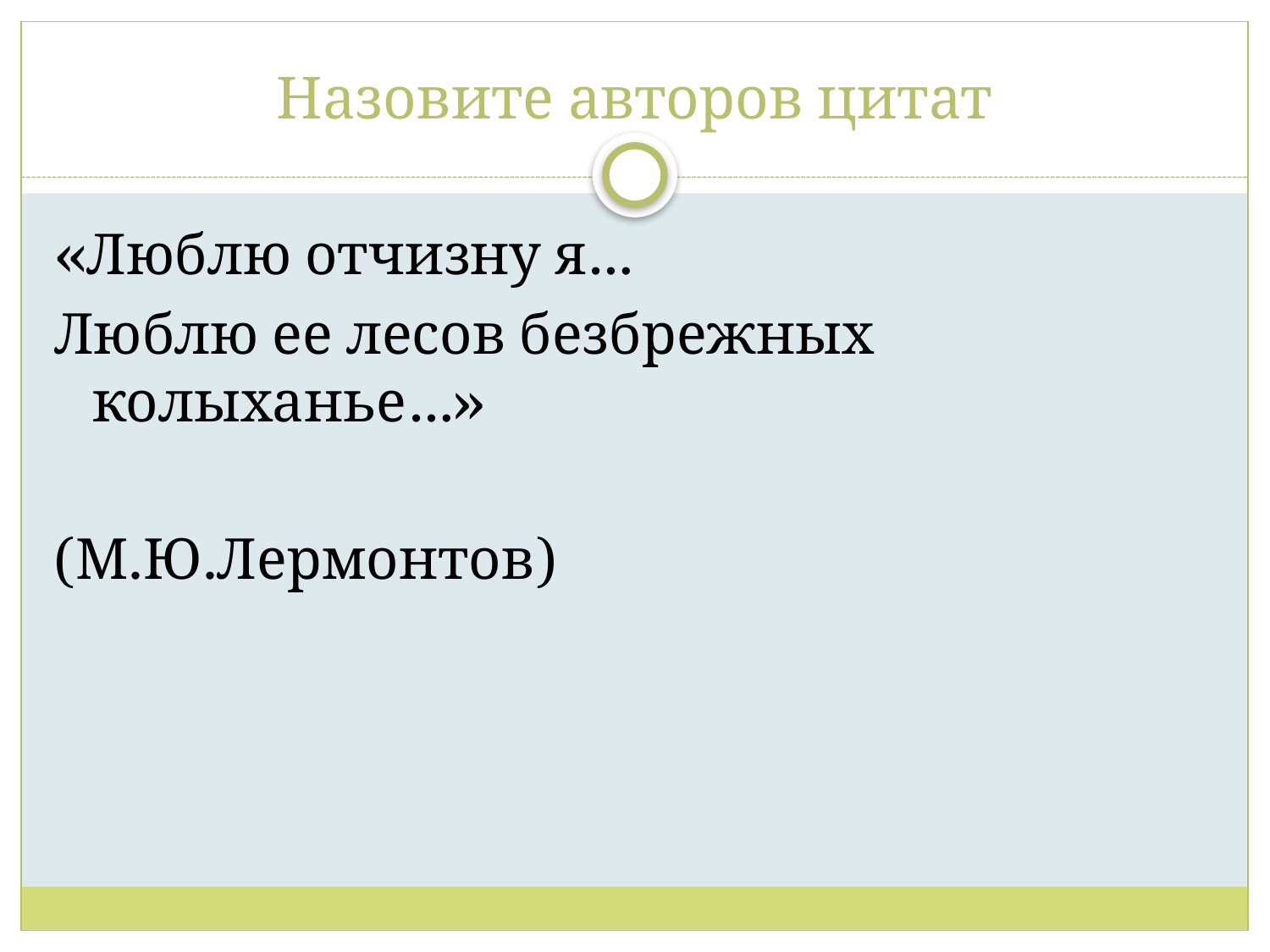

# Назовите авторов цитат
«Люблю отчизну я…
Люблю ее лесов безбрежных колыханье…»

(М.Ю.Лермонтов)